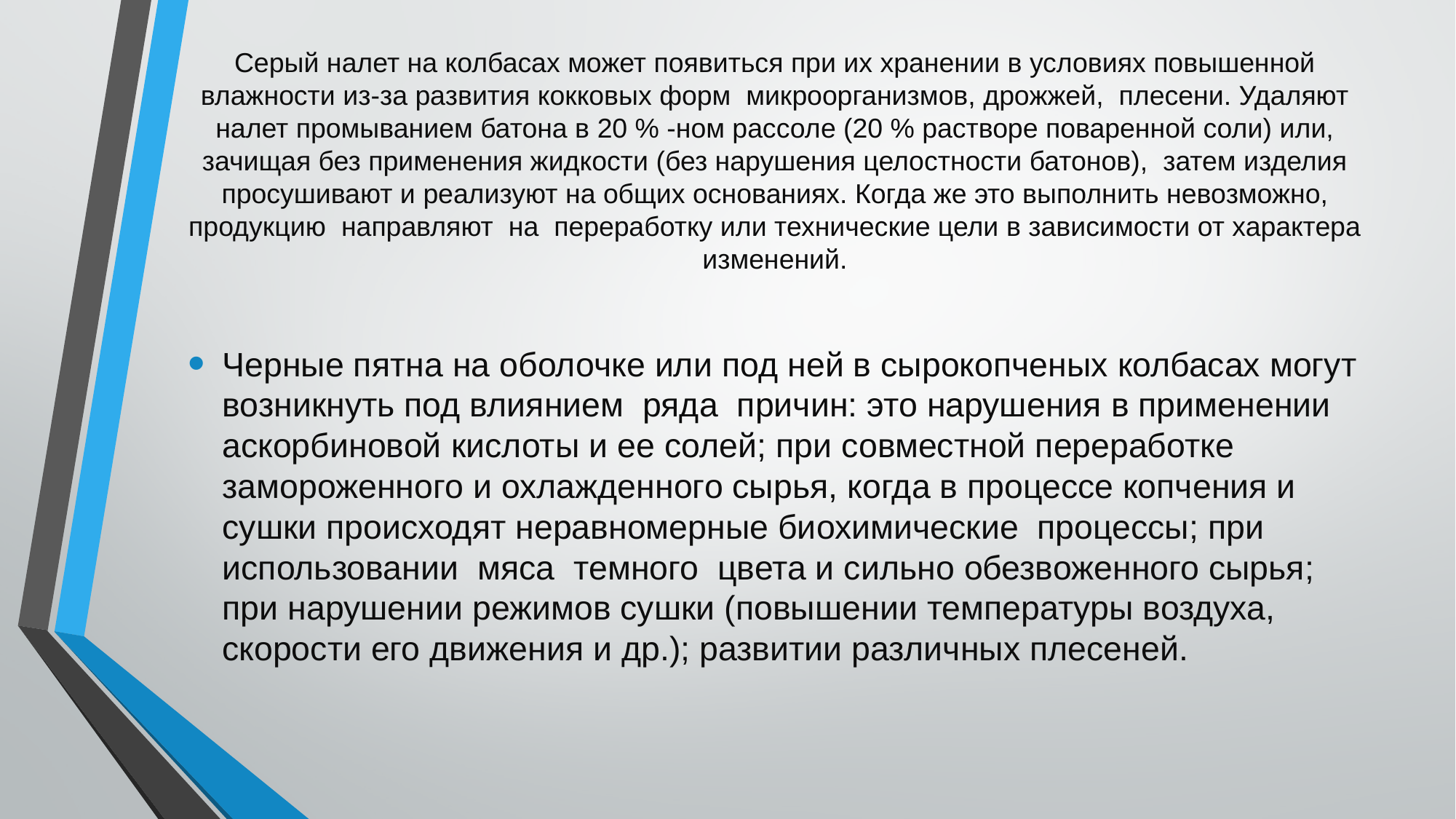

# Серый налет на колбасах может появиться при их хранении в условиях повышенной влажности из-за развития кокковых форм  микроорганизмов, дрожжей,  плесени. Удаляют налет промыванием батона в 20 % -ном рассоле (20 % растворе поваренной соли) или, зачищая без применения жидкости (без нарушения целостности батонов),  затем изделия просушивают и реализуют на общих основаниях. Когда же это выполнить невозможно, продукцию  направляют  на  переработку или технические цели в зависимости от характера изменений.
Черные пятна на оболочке или под ней в сырокопченых колбасах могут возникнуть под влиянием  ряда  причин: это нарушения в применении аскорбиновой кислоты и ее солей; при совместной переработке замороженного и охлажденного сырья, когда в процессе копчения и сушки происходят неравномерные биохимические  процессы; при  использовании  мяса  темного  цвета и сильно обезвоженного сырья; при нарушении режимов сушки (повышении температуры воздуха, скорости его движения и др.); развитии различных плесеней.